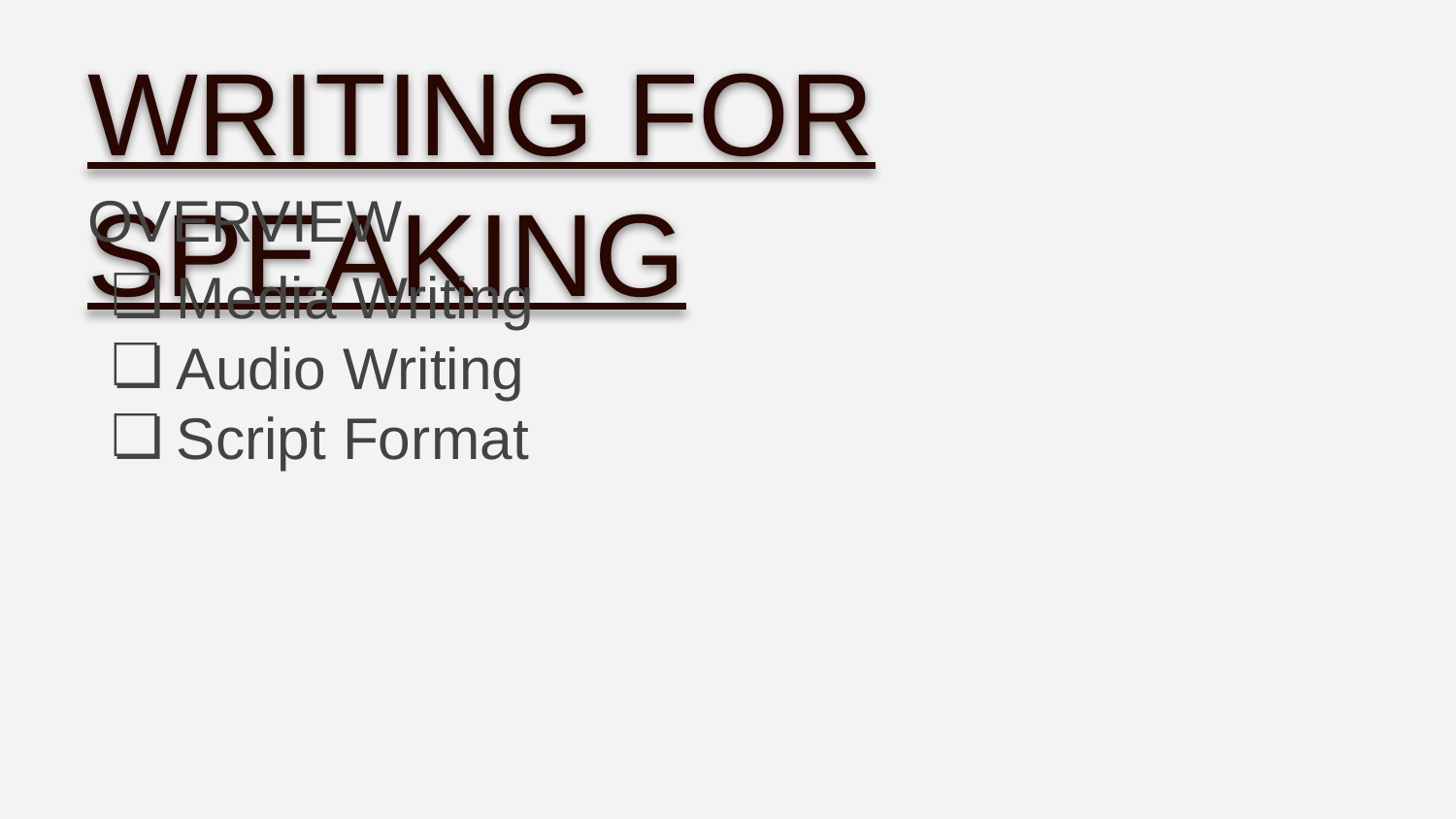

WRITING FOR SPEAKING
OVERVIEW
Media Writing
Audio Writing
Script Format